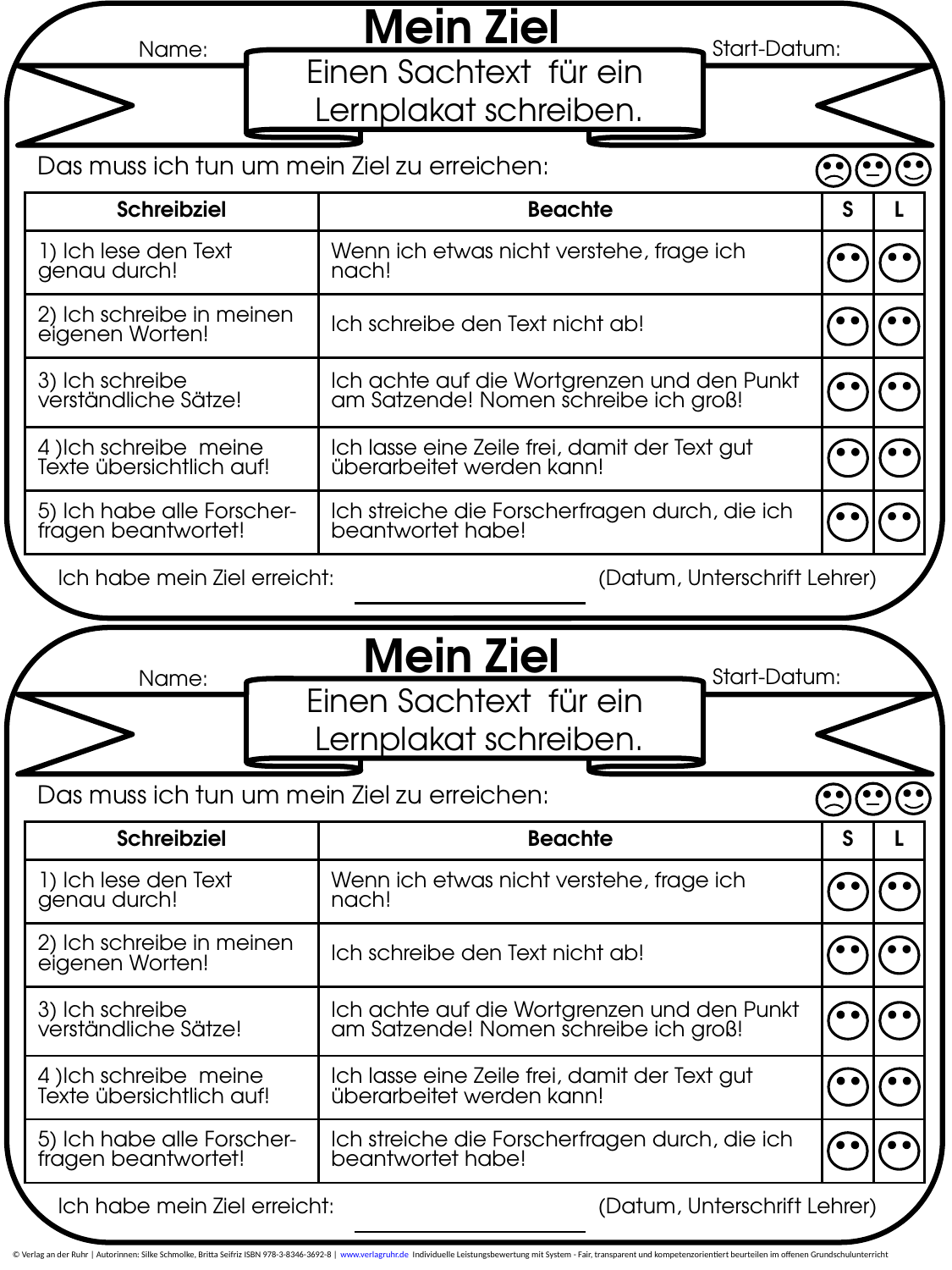

Mein Ziel
Start-Datum:
Name:
Einen Sachtext  für ein
 Lernplakat schreiben.

| Das muss ich tun um mein Ziel zu erreichen: |  |  |  |
| --- | --- | --- | --- |
| Schreibziel | Beachte | S | L |
| 1) Ich lese den Text genau durch! | Wenn ich etwas nicht verstehe, frage ich nach! |  |  |
| 2) Ich schreibe in meinen eigenen Worten! | Ich schreibe den Text nicht ab! |  |  |
| 3) Ich schreibe verständliche Sätze! | Ich achte auf die Wortgrenzen und den Punkt am Satzende! Nomen schreibe ich groß! |  |  |
| 4 )Ich schreibe meine Texte übersichtlich auf! | Ich lasse eine Zeile frei, damit der Text gut überarbeitet werden kann! |  |  |
| 5) Ich habe alle Forscher-fragen beantwortet! | Ich streiche die Forscherfragen durch, die ich beantwortet habe! |  |  |

| Ich habe mein Ziel erreicht: |  | (Datum, Unterschrift Lehrer) |
| --- | --- | --- |
Mein Ziel
Start-Datum:
Name:
Einen Sachtext  für ein
 Lernplakat schreiben.

| Das muss ich tun um mein Ziel zu erreichen: |  |  |  |
| --- | --- | --- | --- |
| Schreibziel | Beachte | S | L |
| 1) Ich lese den Text genau durch! | Wenn ich etwas nicht verstehe, frage ich nach! |  |  |
| 2) Ich schreibe in meinen eigenen Worten! | Ich schreibe den Text nicht ab! |  |  |
| 3) Ich schreibe verständliche Sätze! | Ich achte auf die Wortgrenzen und den Punkt am Satzende! Nomen schreibe ich groß! |  |  |
| 4 )Ich schreibe meine Texte übersichtlich auf! | Ich lasse eine Zeile frei, damit der Text gut überarbeitet werden kann! |  |  |
| 5) Ich habe alle Forscher-fragen beantwortet! | Ich streiche die Forscherfragen durch, die ich beantwortet habe! |  |  |

| Ich habe mein Ziel erreicht: |  | (Datum, Unterschrift Lehrer) |
| --- | --- | --- |